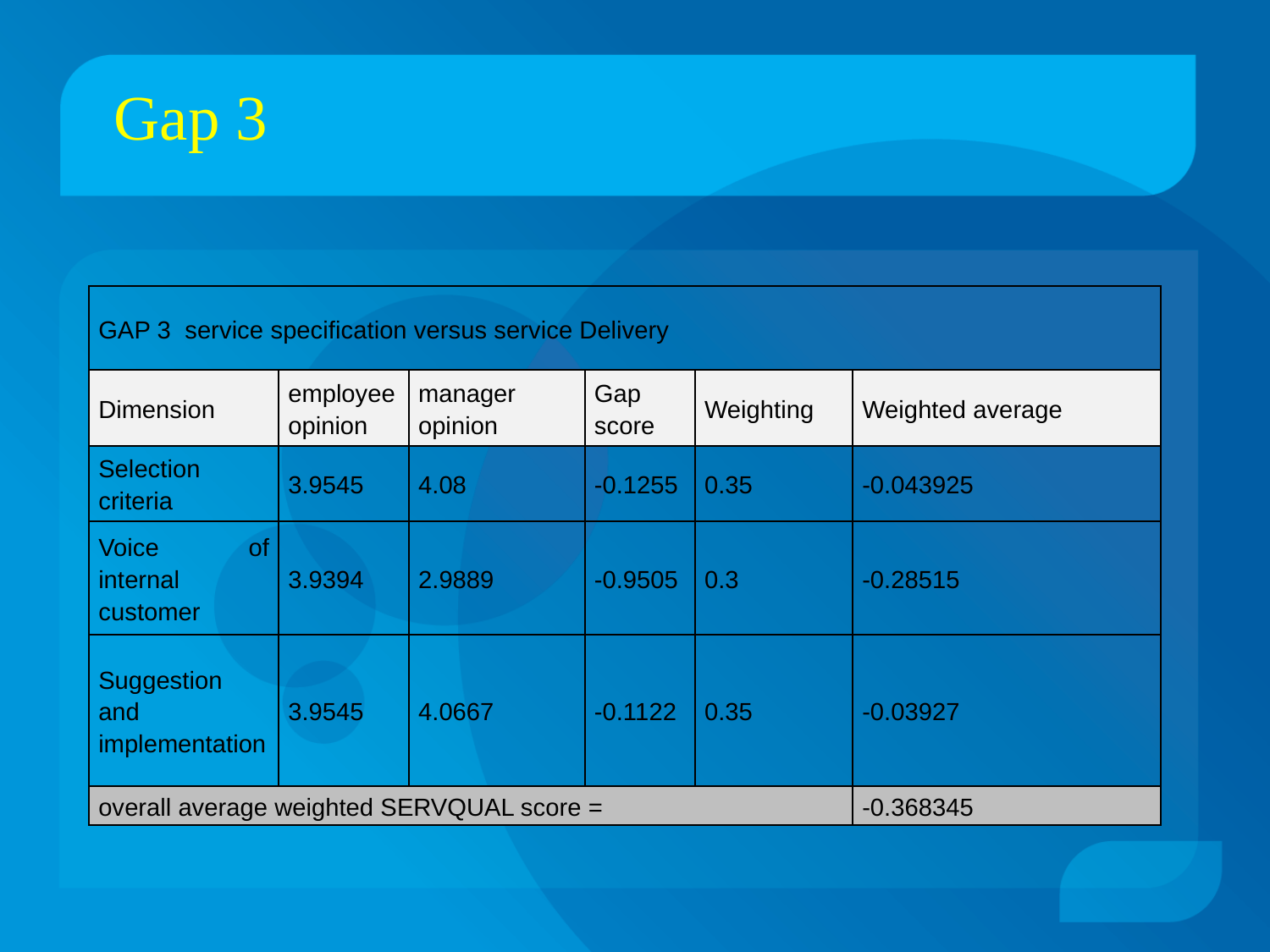

Gap 3
| GAP 3 service specification versus service Delivery |  |  |  |  |  |
| --- | --- | --- | --- | --- | --- |
| Dimension | employee opinion | manager opinion | Gap score | Weighting | Weighted average |
| Selection criteria | 3.9545 | 4.08 | -0.1255 | 0.35 | -0.043925 |
| Voice of internal customer | 3.9394 | 2.9889 | -0.9505 | 0.3 | -0.28515 |
| Suggestion and implementation | 3.9545 | 4.0667 | -0.1122 | 0.35 | -0.03927 |
| overall average weighted SERVQUAL score = |  |  |  |  | -0.368345 |